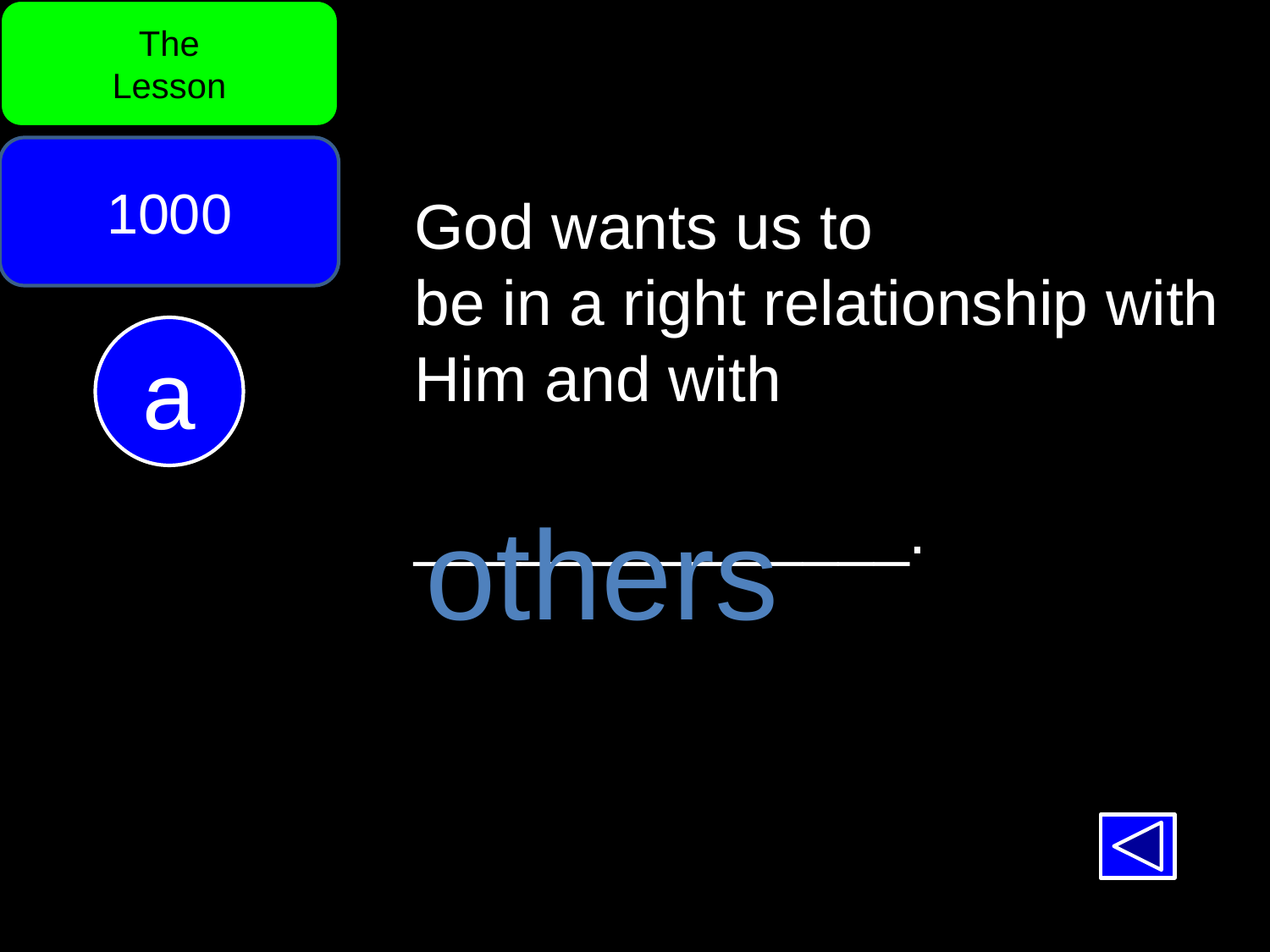

The
Lesson
1000
God wants us to
be in a right relationship with Him and with

______________.
a
others